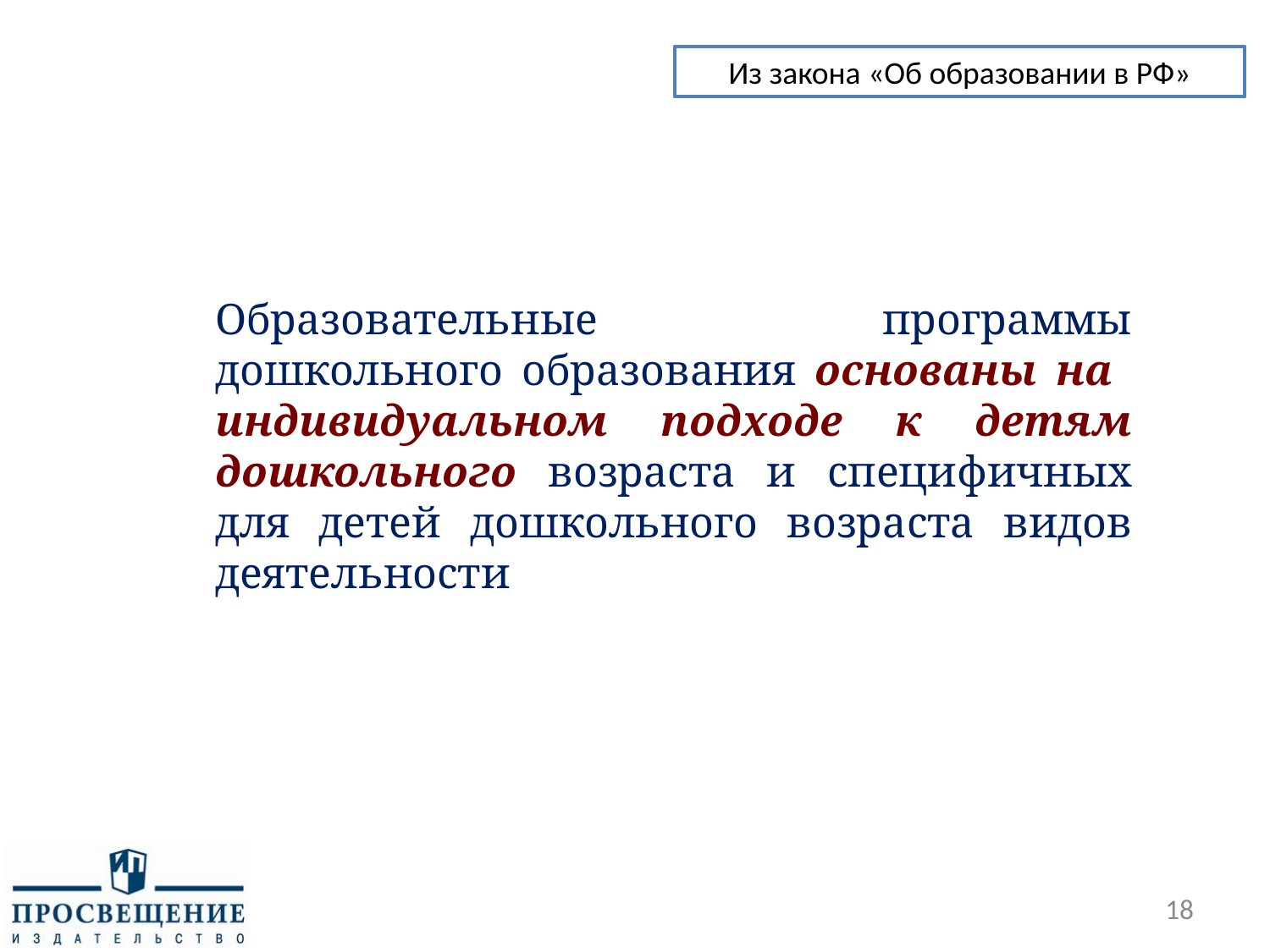

Из закона «Об образовании в РФ»
	Образовательные программы дошкольного образования основаны на  индивидуальном подходе к детям дошкольного возраста и специфичных для детей дошкольного возраста видов деятельности
18